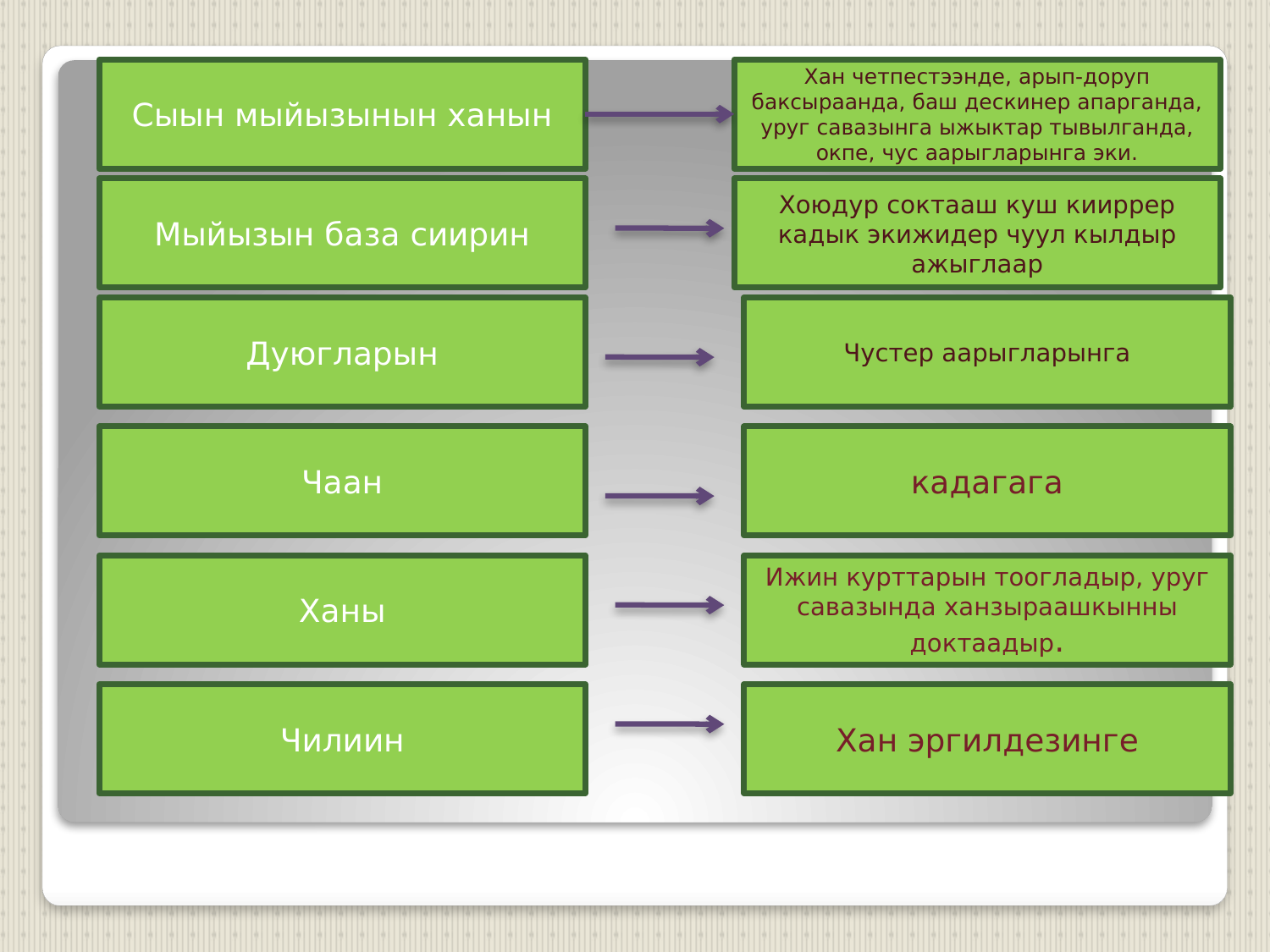

Сыын мыйызынын ханын
Хан четпестээнде, арып-доруп баксыраанда, баш дескинер апарганда, уруг савазынга ыжыктар тывылганда, окпе, чус аарыгларынга эки.
Мыйызын база сиирин
Хоюдур соктааш куш кииррер кадык экижидер чуул кылдыр ажыглаар
Дуюгларын
Чустер аарыгларынга
Чаан
кадагага
Ханы
Ижин курттарын тоогладыр, уруг савазында ханзыраашкынны доктаадыр.
Чилиин
Хан эргилдезинге